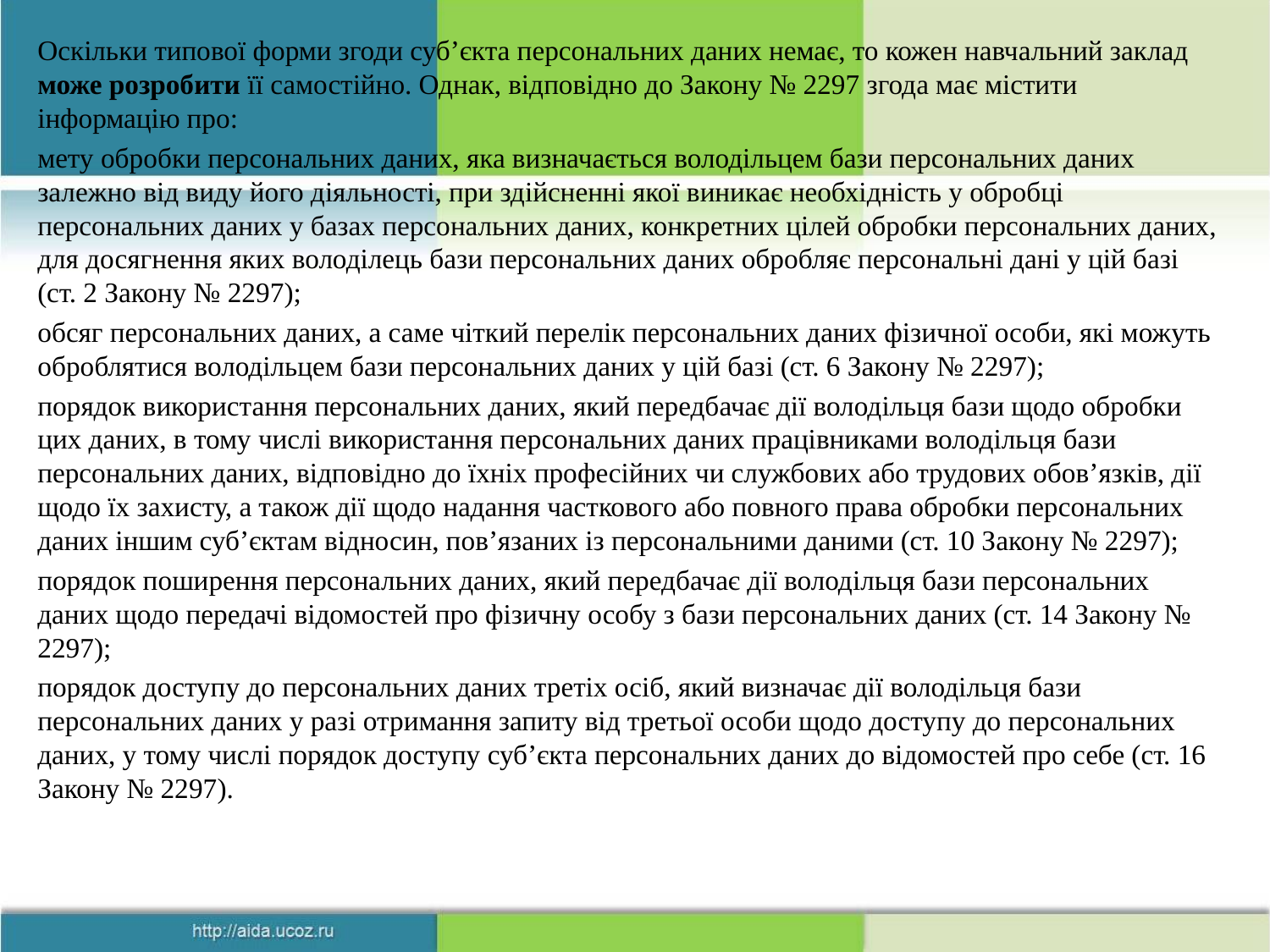

Оскільки типової форми згоди суб’єкта персональних даних немає, то кожен навчальний заклад може розробити її самостійно. Однак, відповідно до Закону № 2297 згода має містити інформацію про:
мету обробки персональних даних, яка визначається володільцем бази персональних даних залежно від виду його діяльності, при здійсненні якої виникає необхідність у обробці персональних даних у базах персональних даних, конкретних цілей обробки персональних даних, для досягнення яких володілець бази персональних даних обробляє персональні дані у цій базі (ст. 2 Закону № 2297);
обсяг персональних даних, а саме чіткий перелік персональних даних фізичної особи, які можуть оброблятися володільцем бази персональних даних у цій базі (ст. 6 Закону № 2297);
порядок використання персональних даних, який передбачає дії володільця бази щодо обробки цих даних, в тому числі використання персональних даних працівниками володільця бази персональних даних, відповідно до їхніх професійних чи службових або трудових обов’язків, дії щодо їх захисту, а також дії щодо надання часткового або повного права обробки персональних даних іншим суб’єктам відносин, пов’язаних із персональними даними (ст. 10 Закону № 2297);
порядок поширення персональних даних, який передбачає дії володільця бази персональних даних щодо передачі відомостей про фізичну особу з бази персональних даних (ст. 14 Закону № 2297);
порядок доступу до персональних даних третіх осіб, який визначає дії володільця бази персональних даних у разі отримання запиту від третьої особи щодо доступу до персональних даних, у тому числі порядок доступу суб’єкта персональних даних до відомостей про себе (ст. 16 Закону № 2297).